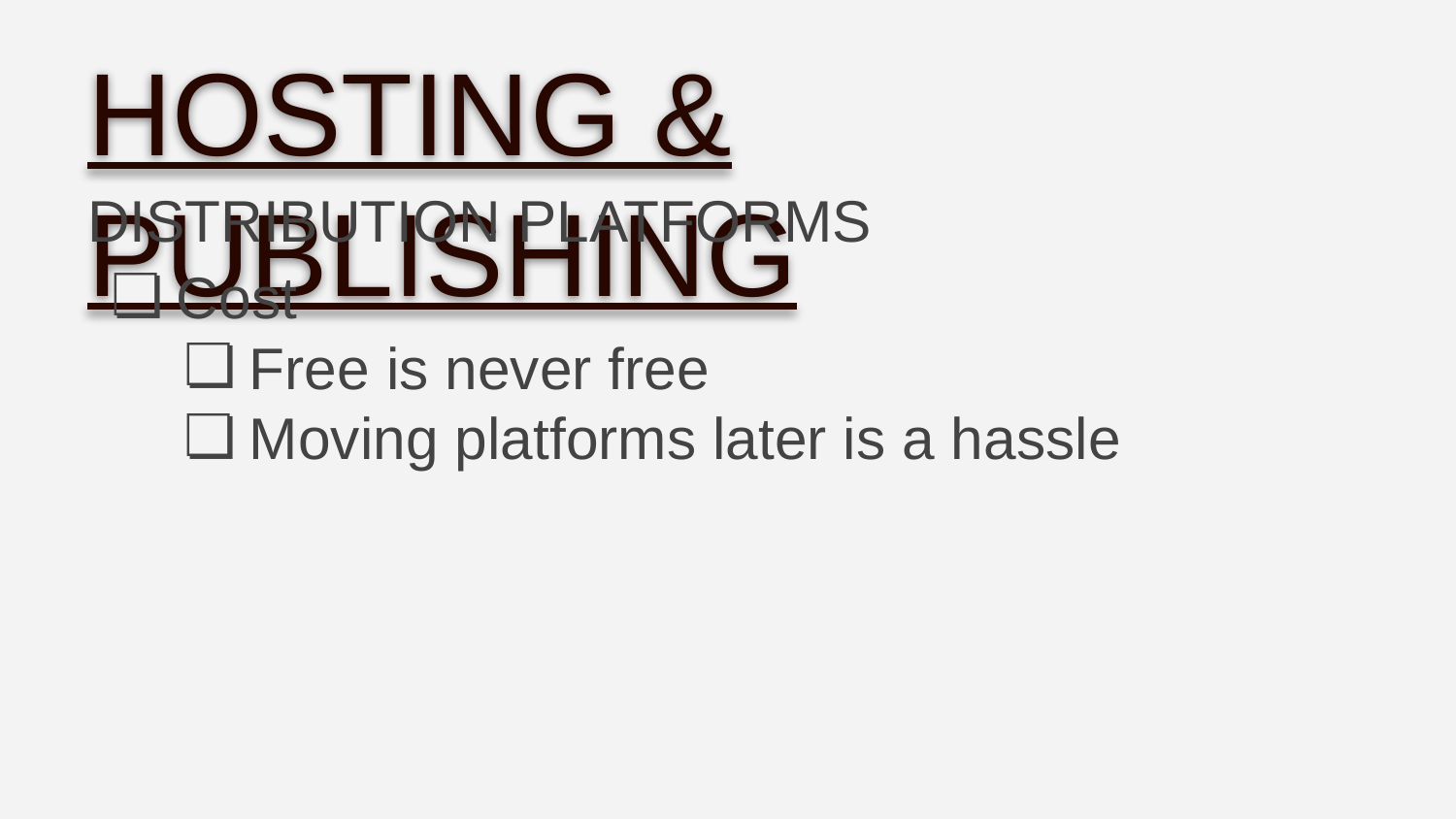

HOSTING & PUBLISHING
DISTRIBUTION PLATFORMS
Cost
Free is never free
Moving platforms later is a hassle